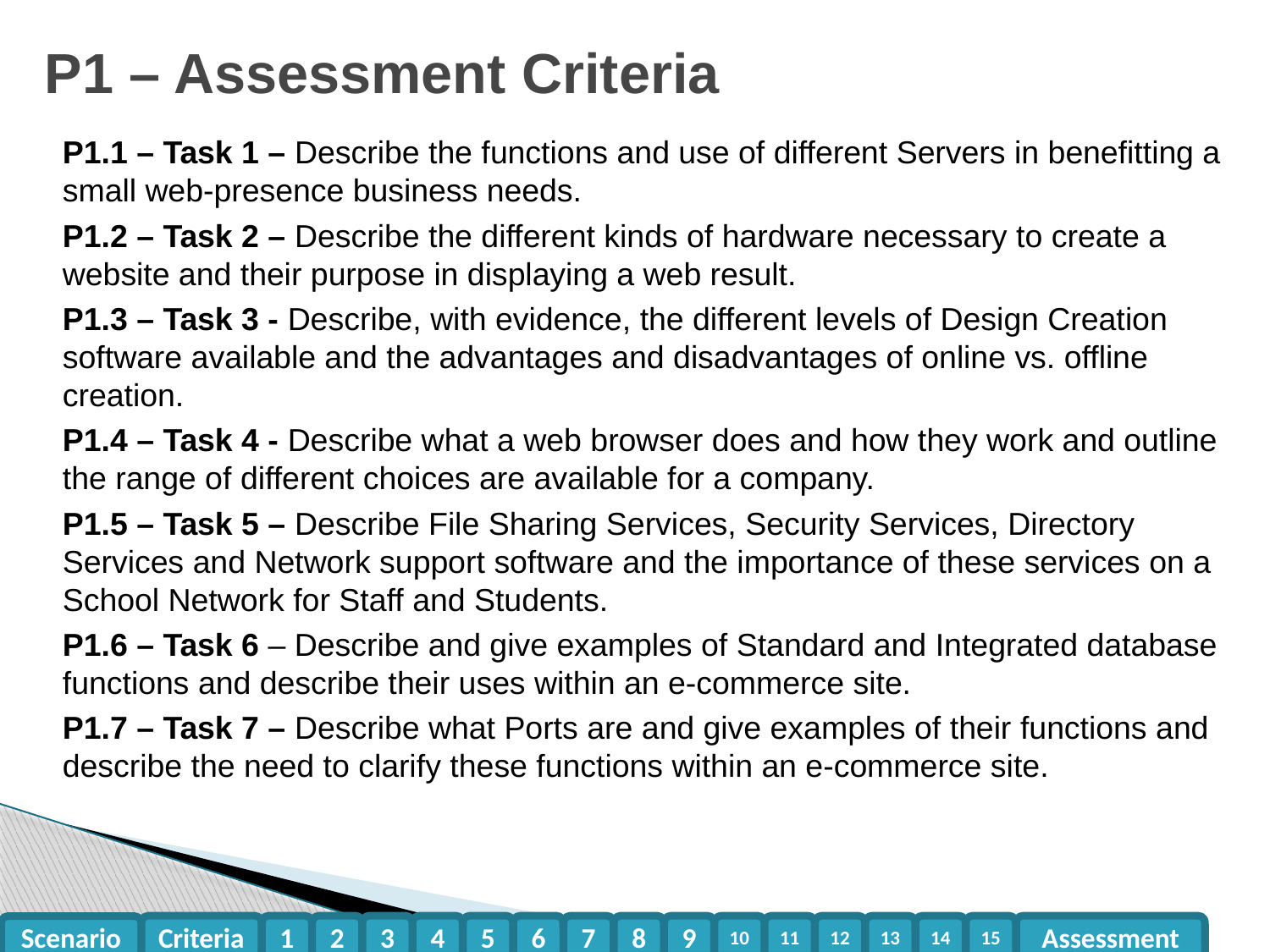

# P1 – Assessment Criteria
P1.1 – Task 1 – Describe the functions and use of different Servers in benefitting a small web-presence business needs.
P1.2 – Task 2 – Describe the different kinds of hardware necessary to create a website and their purpose in displaying a web result.
P1.3 – Task 3 - Describe, with evidence, the different levels of Design Creation software available and the advantages and disadvantages of online vs. offline creation.
P1.4 – Task 4 - Describe what a web browser does and how they work and outline the range of different choices are available for a company.
P1.5 – Task 5 – Describe File Sharing Services, Security Services, Directory Services and Network support software and the importance of these services on a School Network for Staff and Students.
P1.6 – Task 6 – Describe and give examples of Standard and Integrated database functions and describe their uses within an e-commerce site.
P1.7 – Task 7 – Describe what Ports are and give examples of their functions and describe the need to clarify these functions within an e-commerce site.